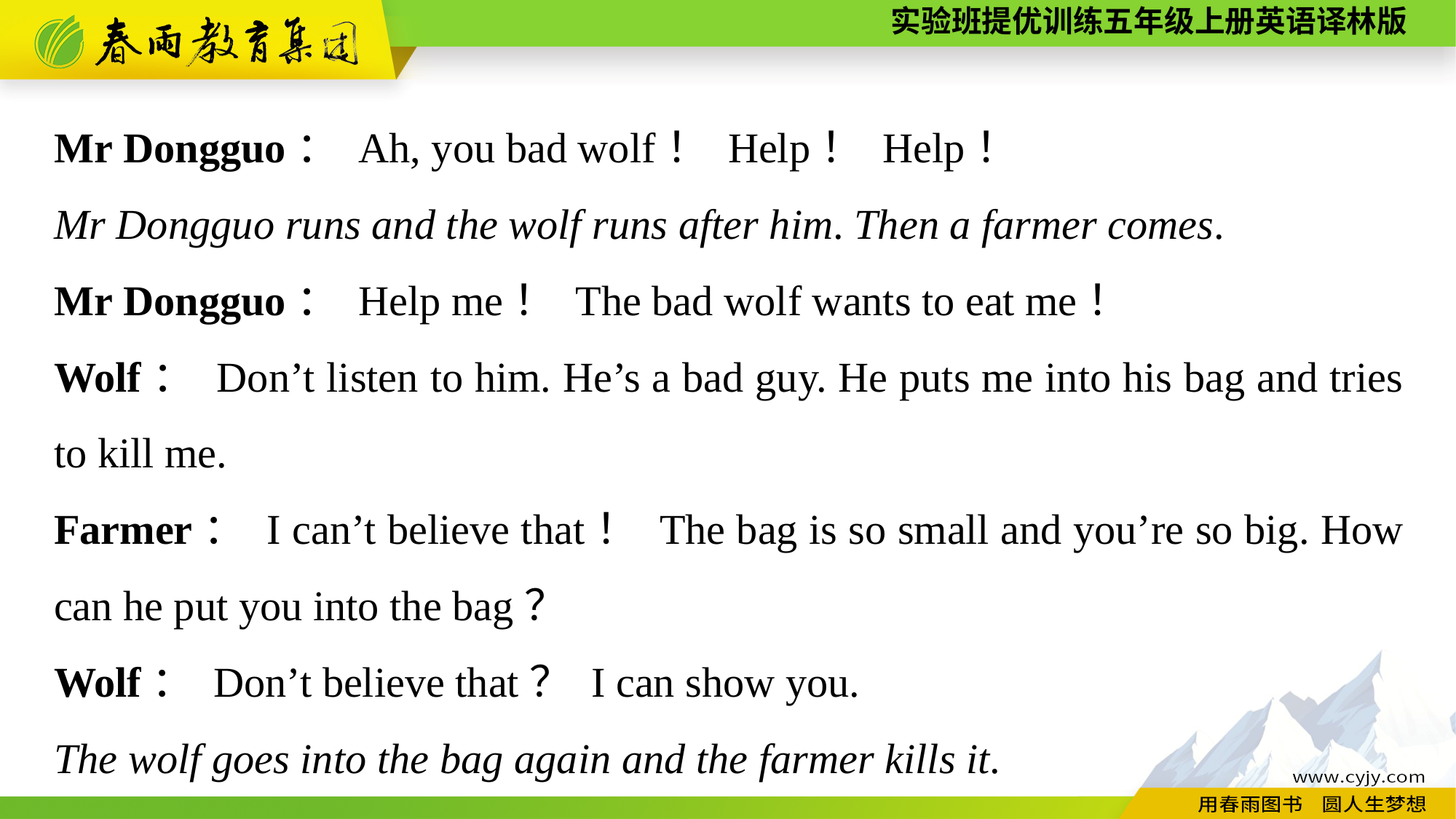

Mr Dongguo： Ah, you bad wolf！ Help！ Help！
Mr Dongguo runs and the wolf runs after him. Then a farmer comes.
Mr Dongguo： Help me！ The bad wolf wants to eat me！
Wolf： Don’t listen to him. He’s a bad guy. He puts me into his bag and tries to kill me.
Farmer： I can’t believe that！ The bag is so small and you’re so big. How can he put you into the bag？
Wolf： Don’t believe that？ I can show you.
The wolf goes into the bag again and the farmer kills it.